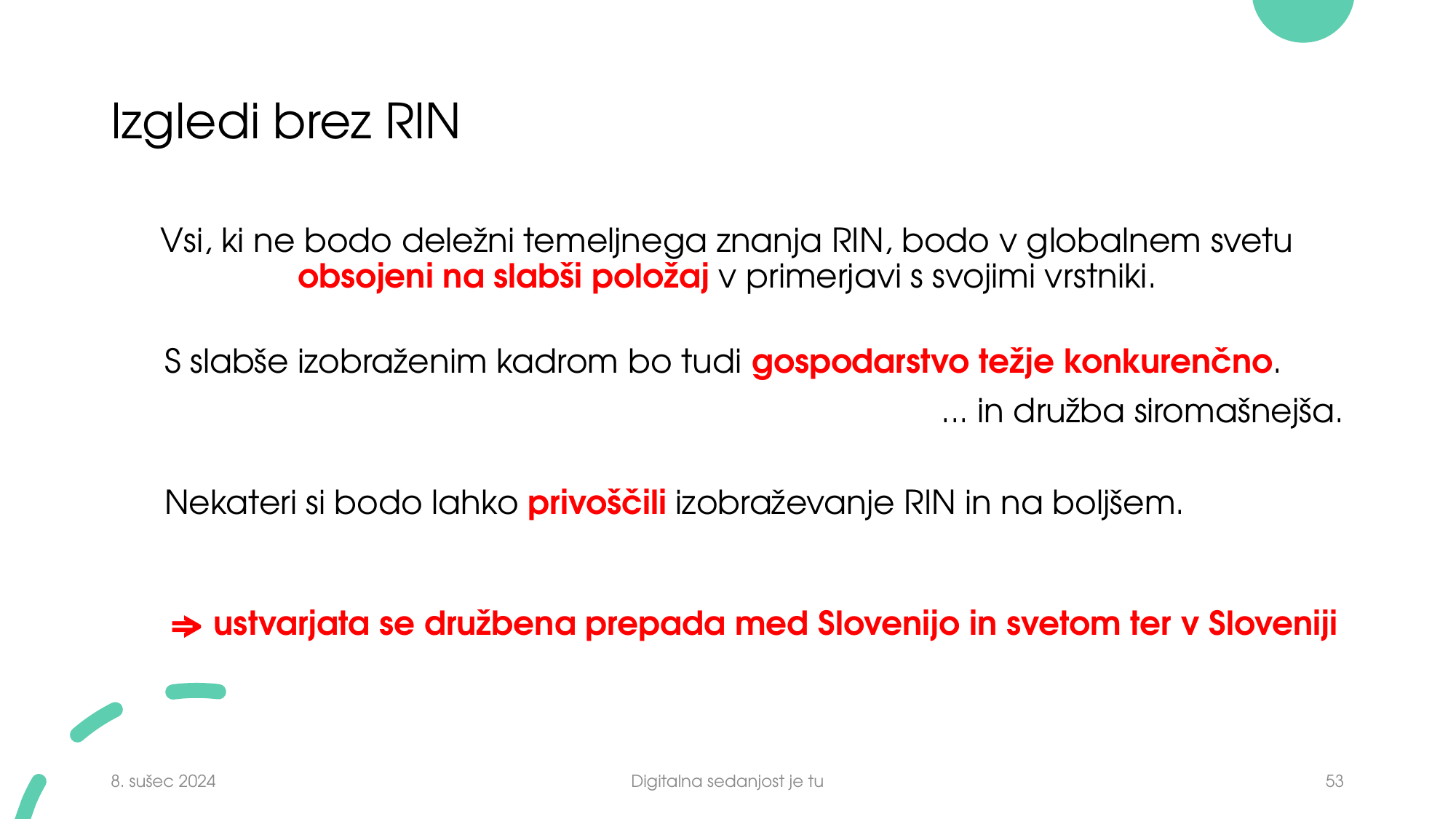

# Izgledi brez RIN
Vsi, ki ne bodo deležni temeljnega znanja RIN, bodo v globalnem svetu obsojeni na slabši položaj v primerjavi s svojimi vrstniki.

S slabše izobraženim kadrom bo tudi gospodarstvo težje konkurenčno.
... in družba siromašnejša.

Nekateri si bodo lahko privoščili izobraževanje RIN in na boljšem.

⇒ ustvarjata se družbena prepada med Slovenijo in svetom ter v Sloveniji

8. sušec 2024
Digitalna sedanjost je tu
53